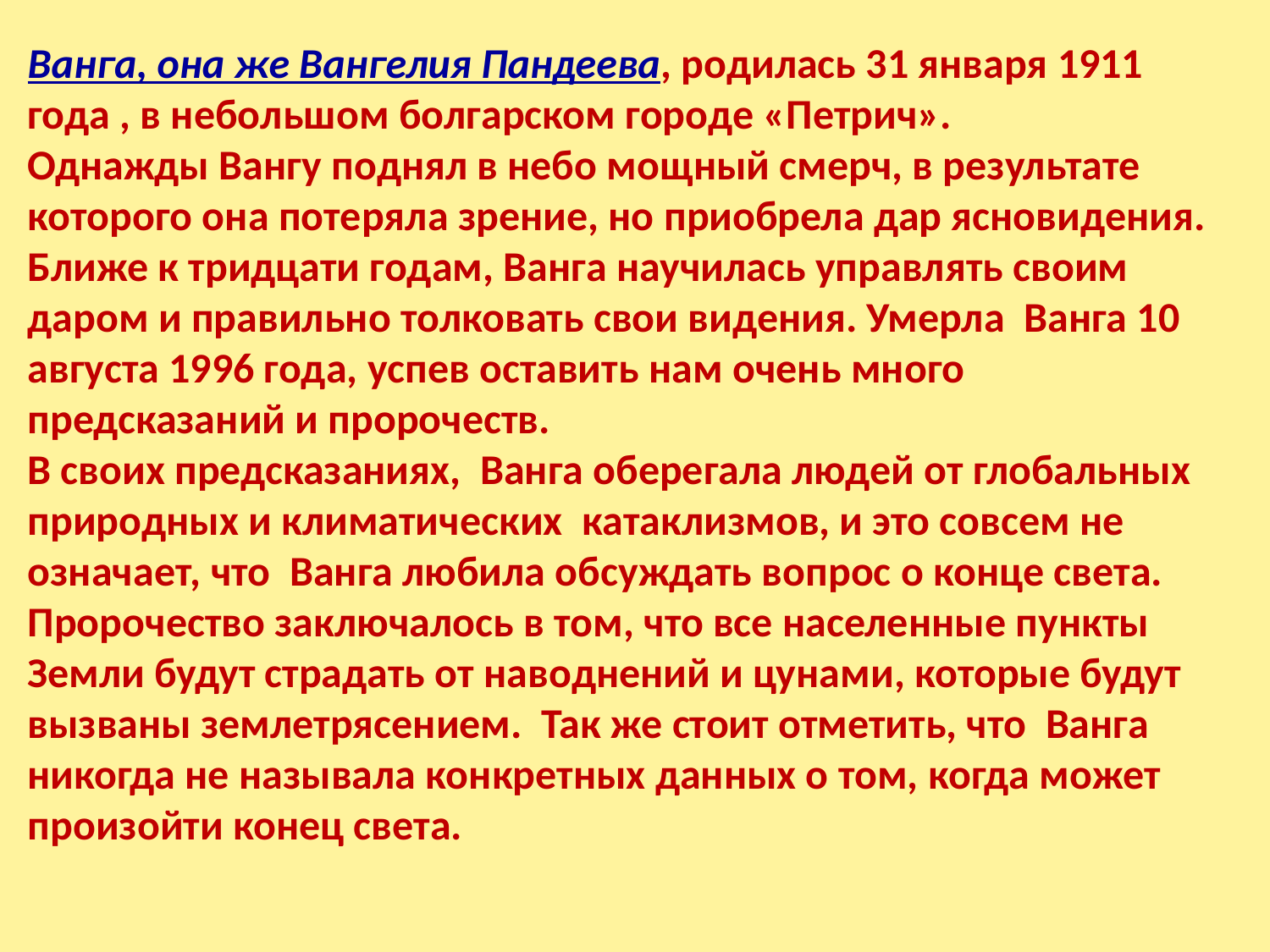

Ванга, она же Вангелия Пандеева, родилась 31 января 1911 года , в небольшом болгарском городе «Петрич».
Однажды Вангу поднял в небо мощный смерч, в результате которого она потеряла зрение, но приобрела дар ясновидения. Ближе к тридцати годам, Ванга научилась управлять своим даром и правильно толковать свои видения. Умерла  Ванга 10 августа 1996 года, успев оставить нам очень много предсказаний и пророчеств.
В своих предсказаниях,  Ванга оберегала людей от глобальных природных и климатических  катаклизмов, и это совсем не означает, что  Ванга любила обсуждать вопрос о конце света. Пророчество заключалось в том, что все населенные пункты Земли будут страдать от наводнений и цунами, которые будут вызваны землетрясением.  Так же стоит отметить, что  Ванга никогда не называла конкретных данных о том, когда может произойти конец света.